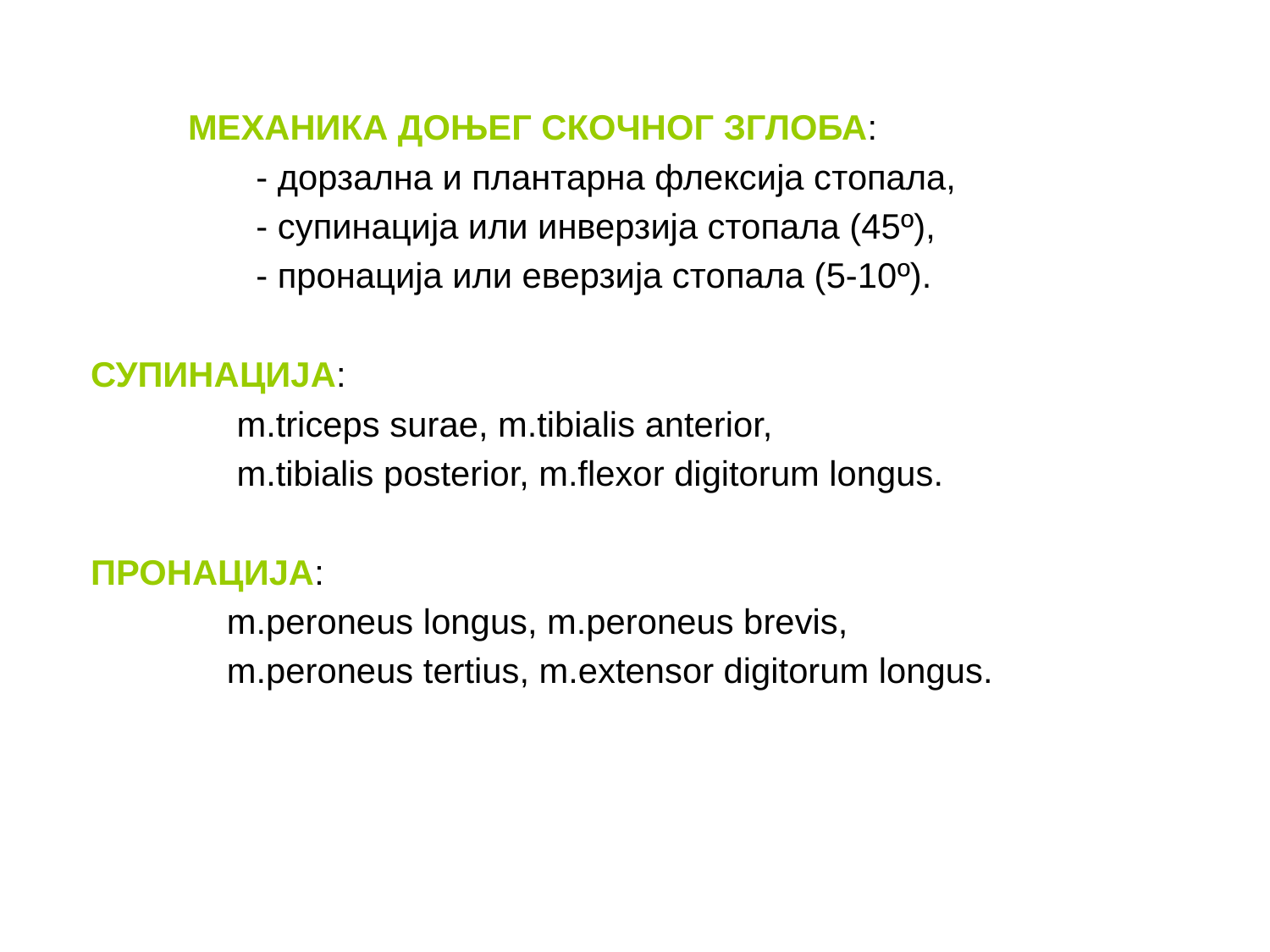

МЕХАНИКА ДОЊЕГ СКОЧНОГ ЗГЛОБА:
                         - дорзална и плантарна флексија стопала,
                         - супинација или инверзија стопала (45º),
                         - пронација или еверзија стопала (5-10º).

        СУПИНАЦИЈА:
                       m.triceps surae, m.tibialis anterior,
                       m.tibialis posterior, m.flexor digitorum longus.

        ПРОНАЦИЈА:
                      m.peroneus longus, m.peroneus brevis,
                      m.peroneus tertius, m.extensor digitorum longus.